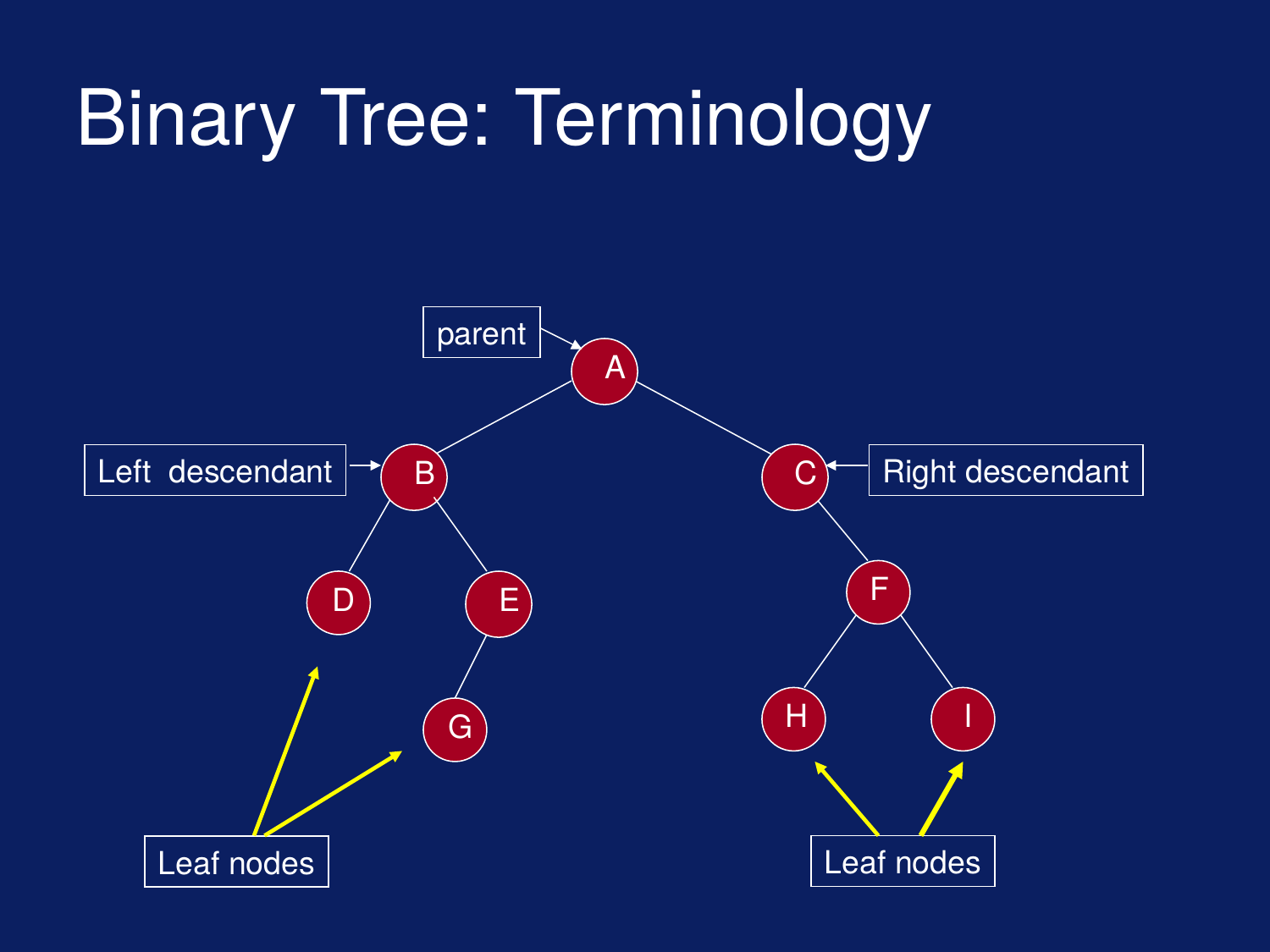

# Binary Tree: Terminology

parent

A

B

C
Left  descendant
Right descendant

F

E
D

H
I

G
Leaf nodes
Leaf nodes